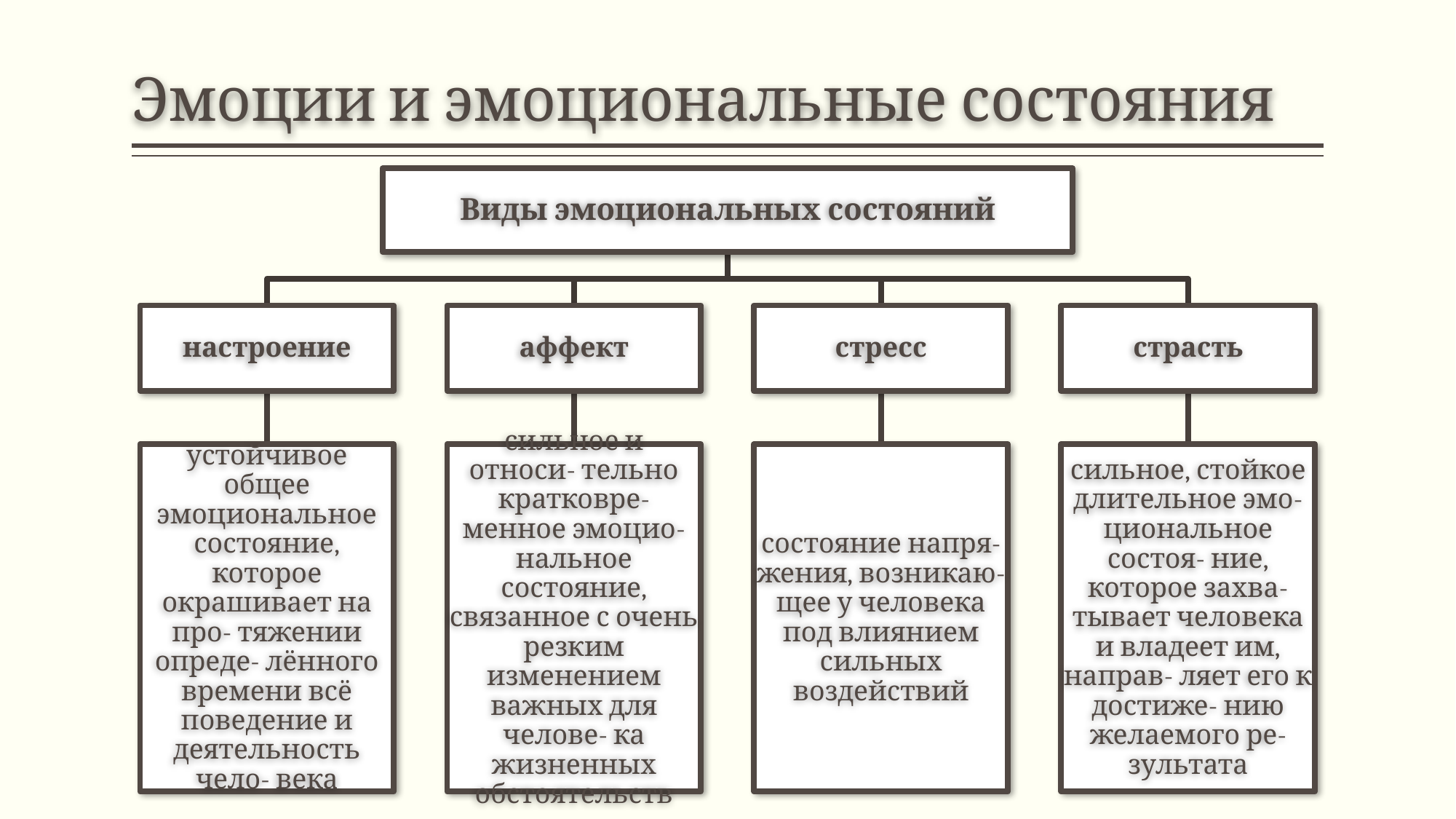

# Эмоции и эмоциональные состояния

Виды эмоциональных состояний

настроение

аффект

стресс

страсть

устойчивое общее эмоциональное состояние, которое окрашивает на про- тяжении опреде- лённого времени всё поведение и деятельность чело- века

сильное и относи- тельно кратковре- менное эмоцио- нальное состояние, связанное с очень резким изменением важных для челове- ка жизненных обстоятельств

состояние напря- жения, возникаю- щее у человека под влиянием сильных воздействий

сильное, стойкое длительное эмо- циональное состоя- ние, которое захва- тывает человека и владеет им, направ- ляет его к достиже- нию желаемого ре- зультата